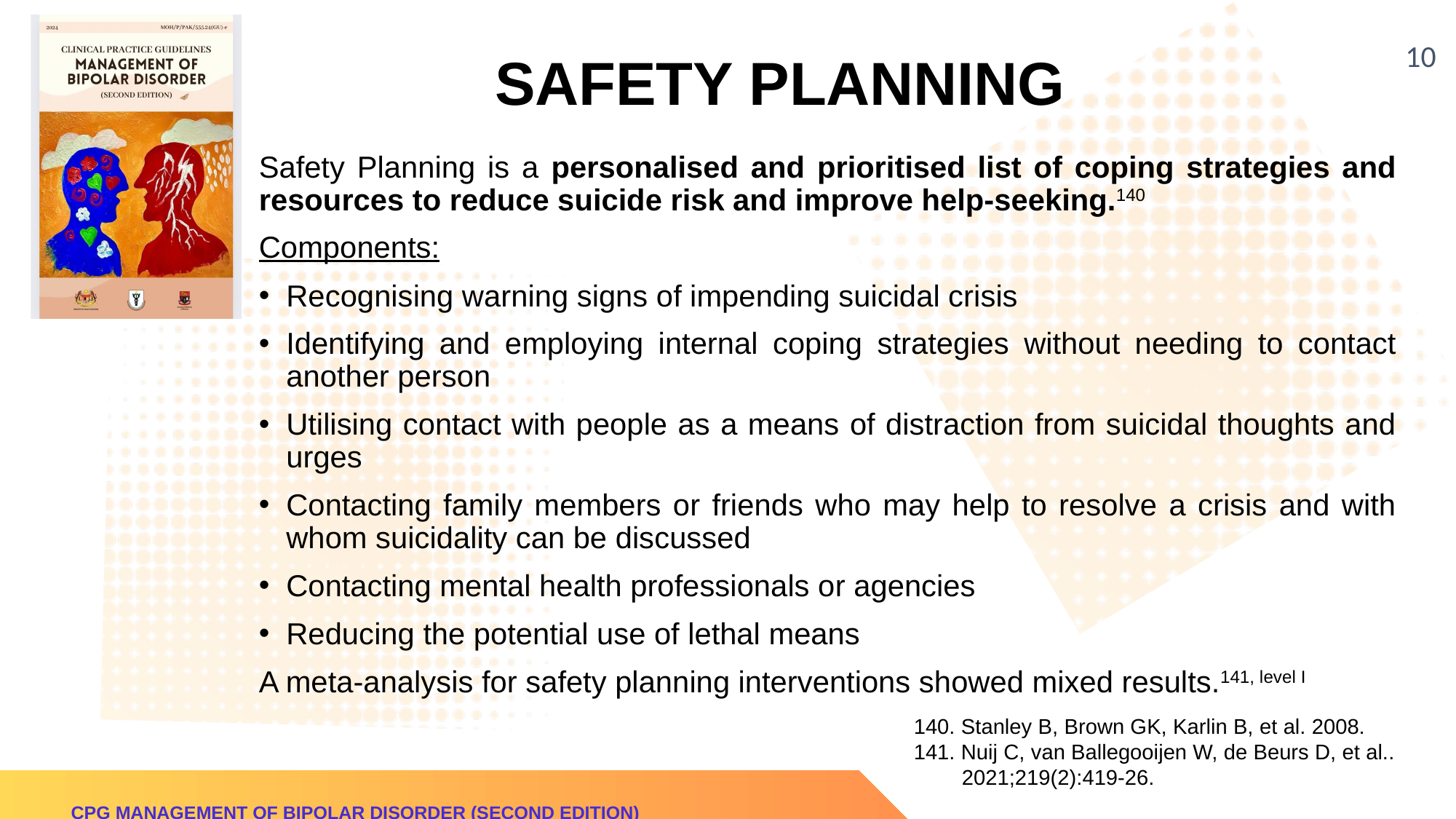

10
SAFETY PLANNING

Safety Planning is a personalised and prioritised list of coping strategies and resources to reduce suicide risk and improve help-seeking.140
Components:
Recognising warning signs of impending suicidal crisis
Identifying and employing internal coping strategies without needing to contact another person
Utilising contact with people as a means of distraction from suicidal thoughts and urges
Contacting family members or friends who may help to resolve a crisis and with whom suicidality can be discussed
Contacting mental health professionals or agencies
Reducing the potential use of lethal means
A meta-analysis for safety planning interventions showed mixed results.141, level I

140. Stanley B, Brown GK, Karlin B, et al. 2008.
141. Nuij C, van Ballegooijen W, de Beurs D, et al..
        2021;219(2):419-26.

CPG MANAGEMENT OF BIPOLAR DISORDER (SECOND EDITION)